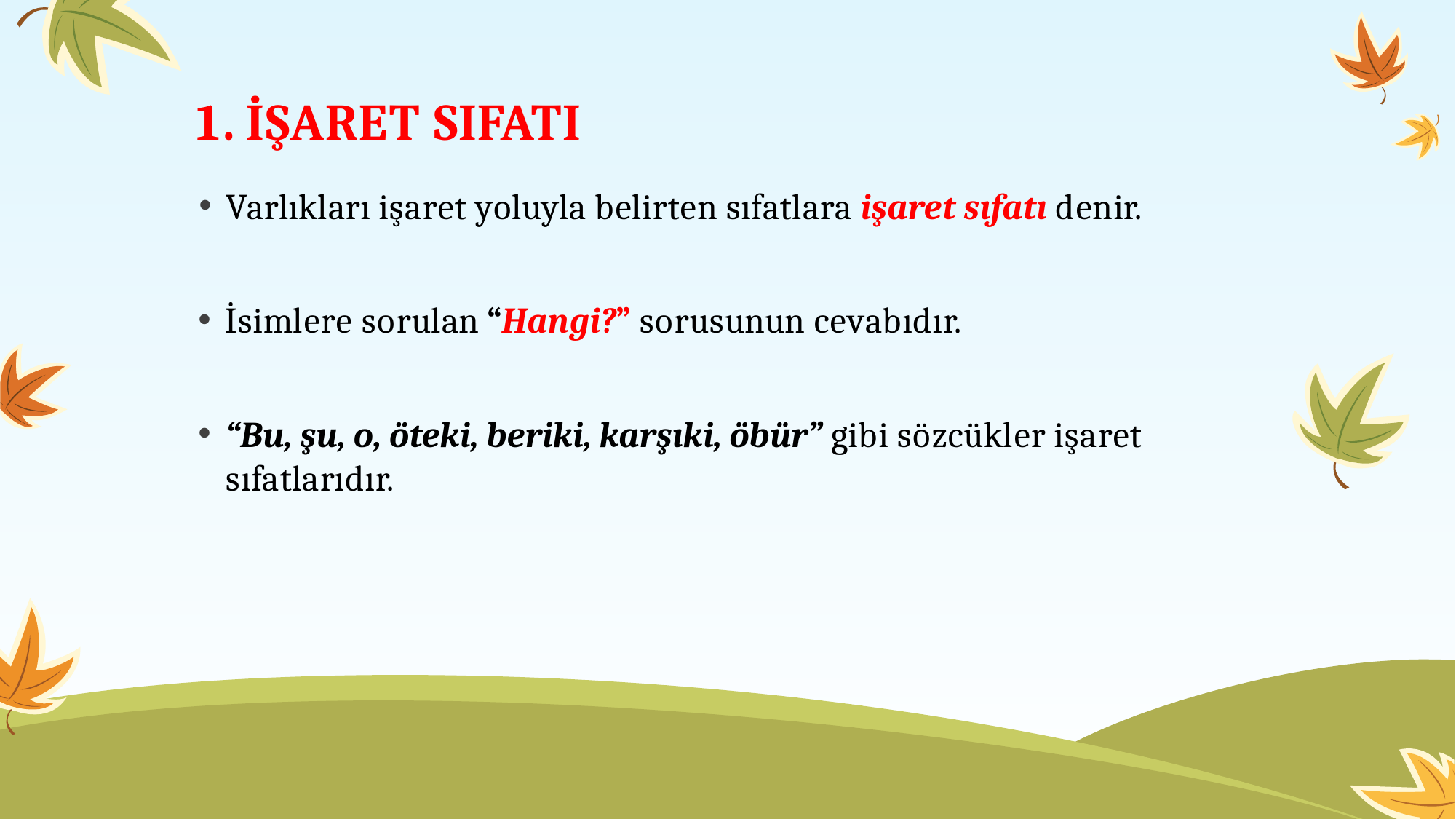

# 1. İŞARET SIFATI
Varlıkları işaret yoluyla belirten sıfatlara işaret sıfatı denir.
İsimlere sorulan “Hangi?” sorusunun cevabıdır.
“Bu, şu, o, öteki, beriki, karşıki, öbür” gibi sözcükler işaret sıfatlarıdır.